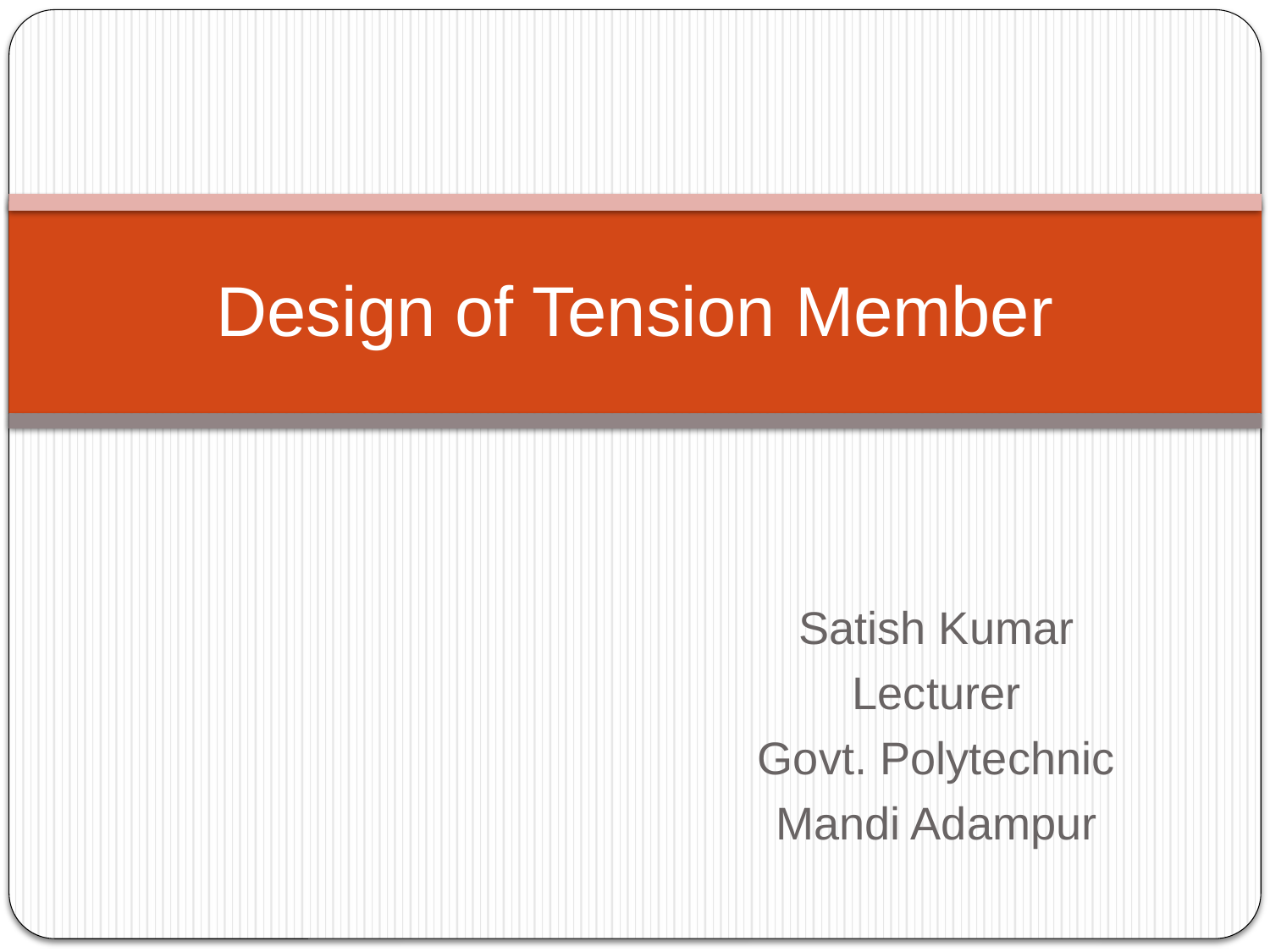

# Design of Tension Member
Satish Kumar
Lecturer
Govt. Polytechnic
Mandi Adampur